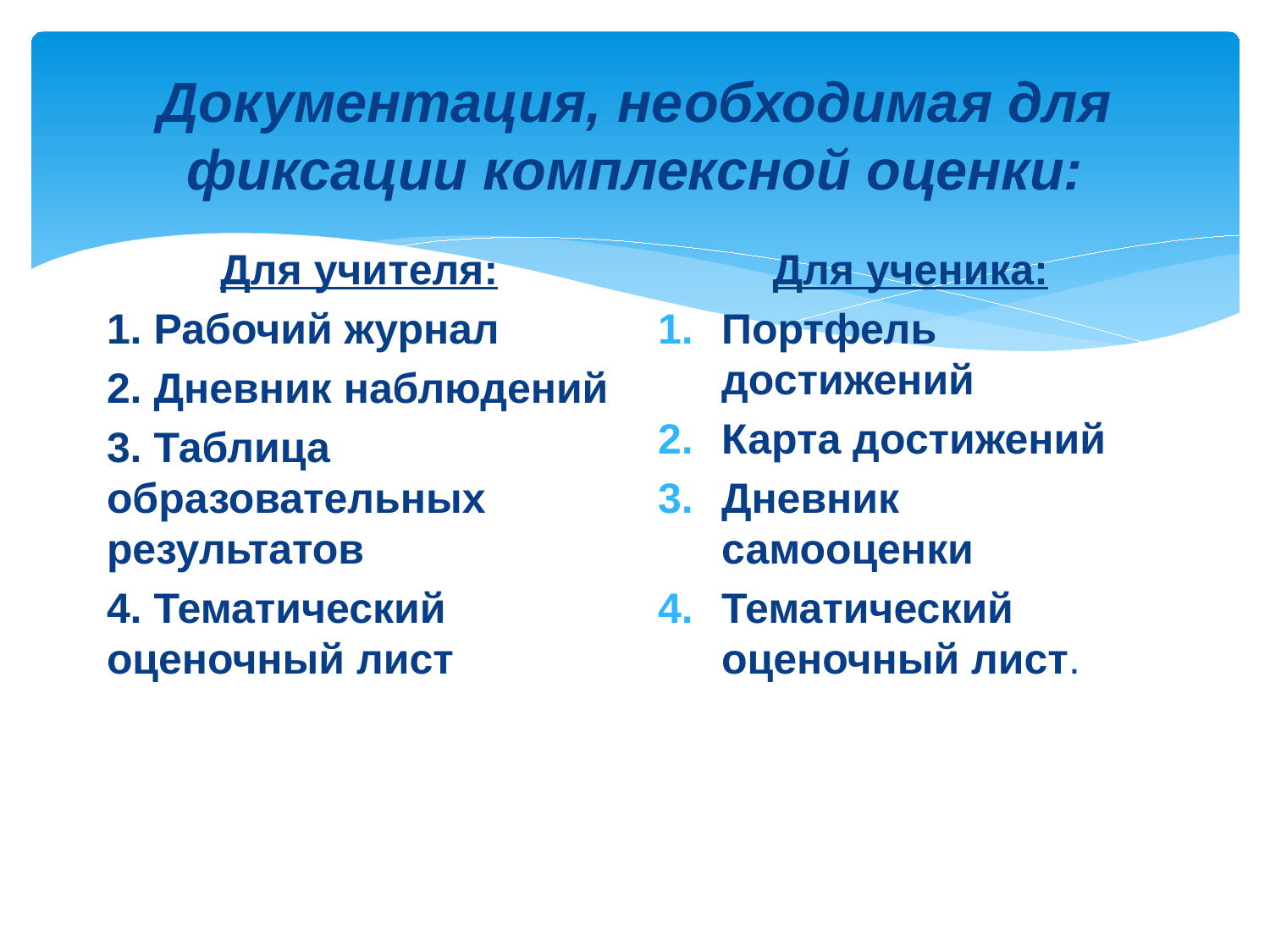

# Документация, необходимая для фиксации комплексной оценки:
Для учителя:
1. Рабочий журнал
2. Дневник наблюдений
3. Таблица образовательных результатов
4. Тематический оценочный лист
Для ученика:
Портфель достижений
Карта достижений
Дневник самооценки
Тематический оценочный лист.